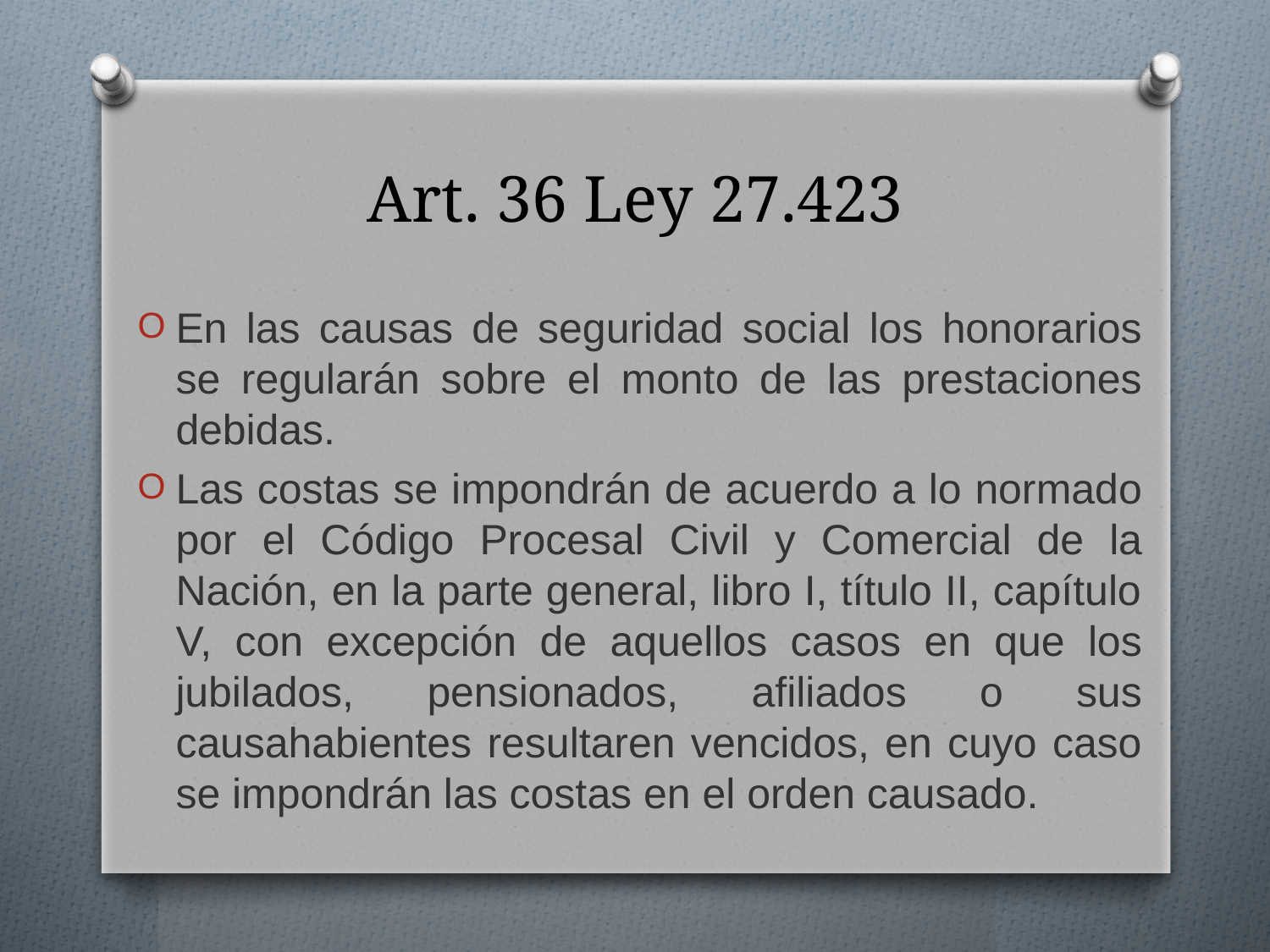

# Art. 36 Ley 27.423
En las causas de seguridad social los honorarios se regularán sobre el monto de las prestaciones debidas.
Las costas se impondrán de acuerdo a lo normado por el Código Procesal Civil y Comercial de la Nación, en la parte general, libro I, título II, capítulo V, con excepción de aquellos casos en que los jubilados, pensionados, afiliados o sus causahabientes resultaren vencidos, en cuyo caso se impondrán las costas en el orden causado.